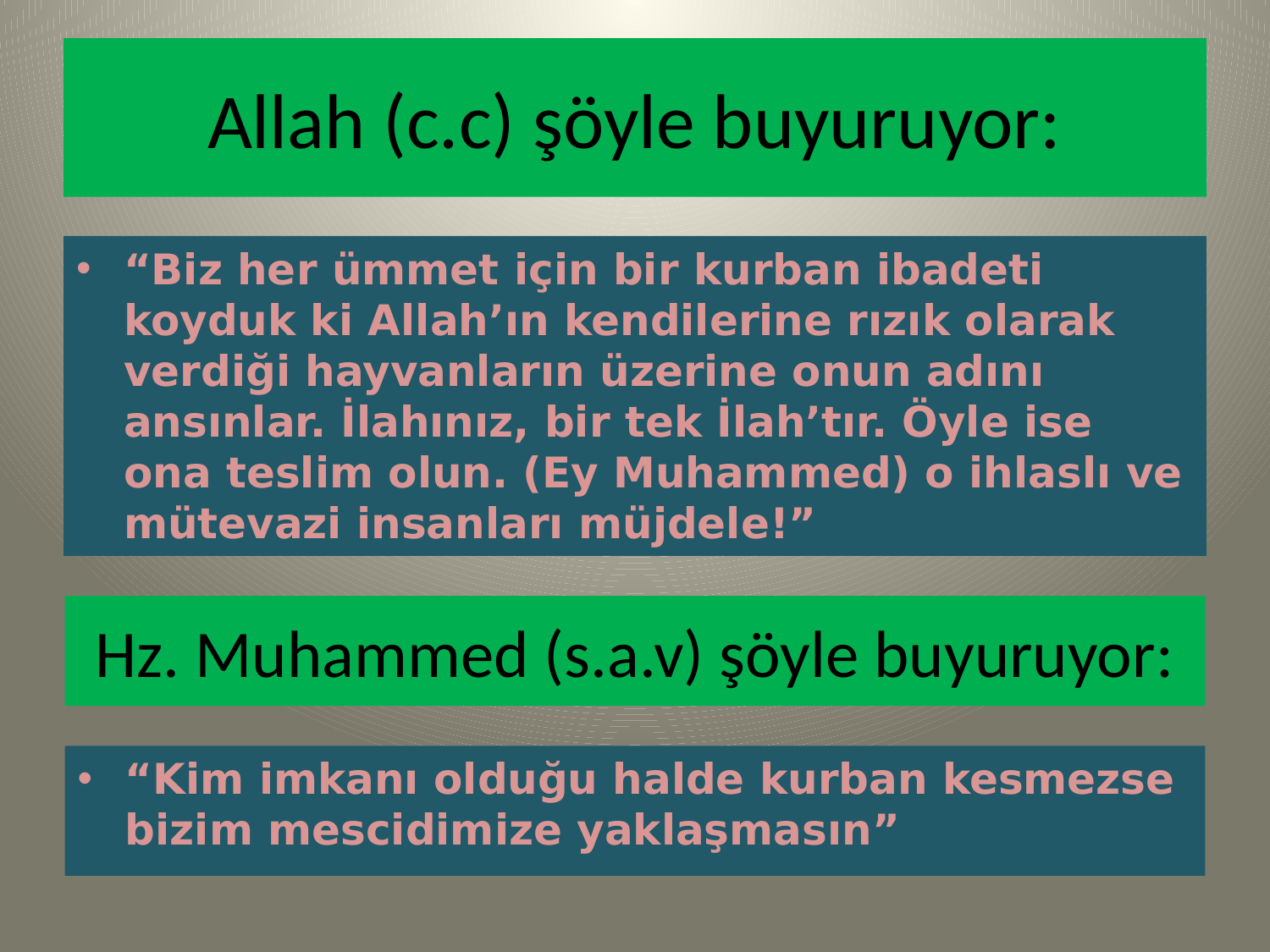

# Allah (c.c) şöyle buyuruyor:
“Biz her ümmet için bir kurban ibadeti koyduk ki Allah’ın kendilerine rızık olarak verdiği hayvanların üzerine onun adını ansınlar. İlahınız, bir tek İlah’tır. Öyle ise ona teslim olun. (Ey Muhammed) o ihlaslı ve mütevazi insanları müjdele!”
Hz. Muhammed (s.a.v) şöyle buyuruyor:
“Kim imkanı olduğu halde kurban kesmezse bizim mescidimize yaklaşmasın”